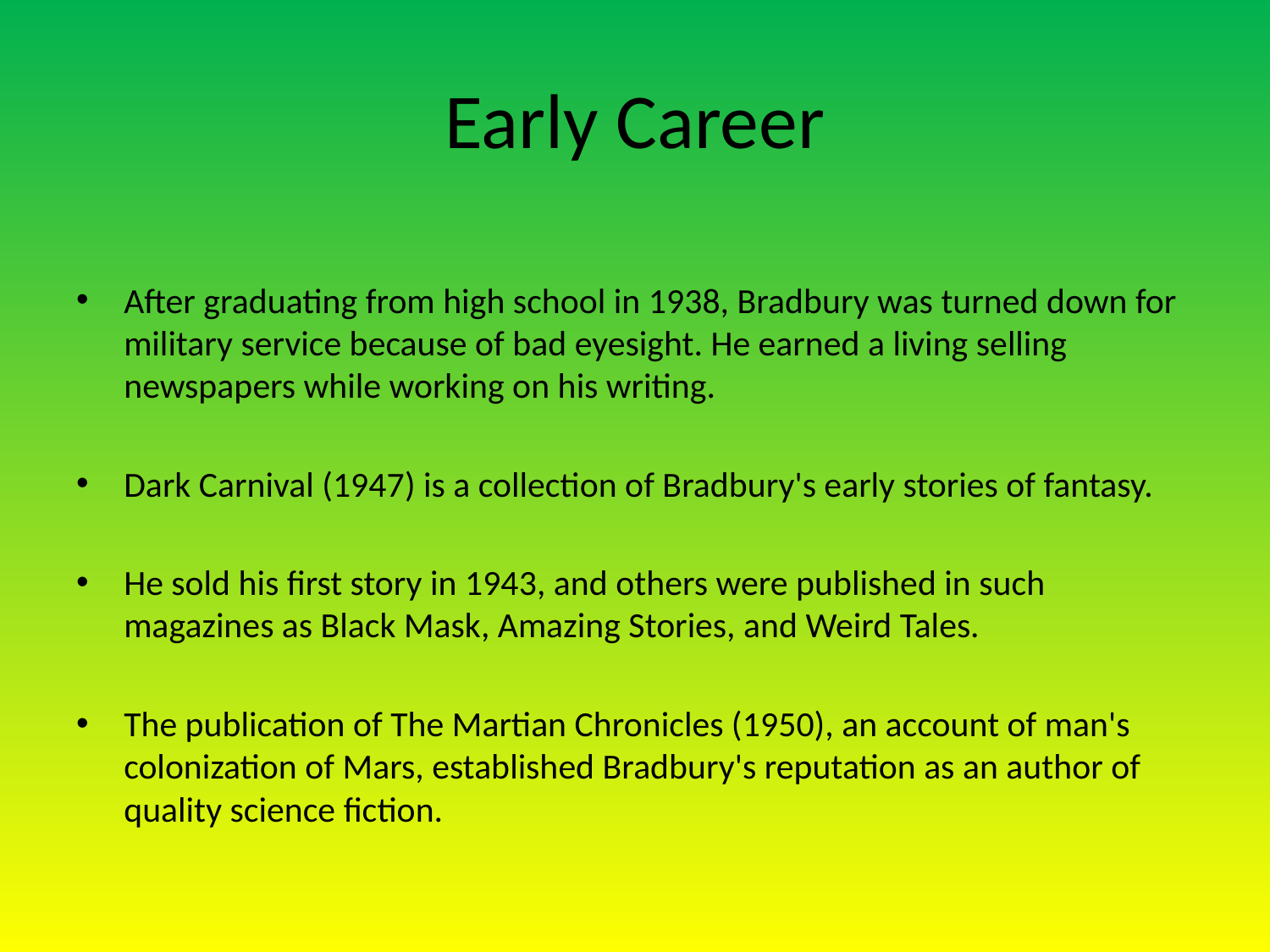

# Early Career

After graduating from high school in 1938, Bradbury was turned down for military service because of bad eyesight. He earned a living selling newspapers while working on his writing.

Dark Carnival (1947) is a collection of Bradbury's early stories of fantasy.

He sold his first story in 1943, and others were published in such magazines as Black Mask, Amazing Stories, and Weird Tales.

The publication of The Martian Chronicles (1950), an account of man's colonization of Mars, established Bradbury's reputation as an author of quality science fiction.